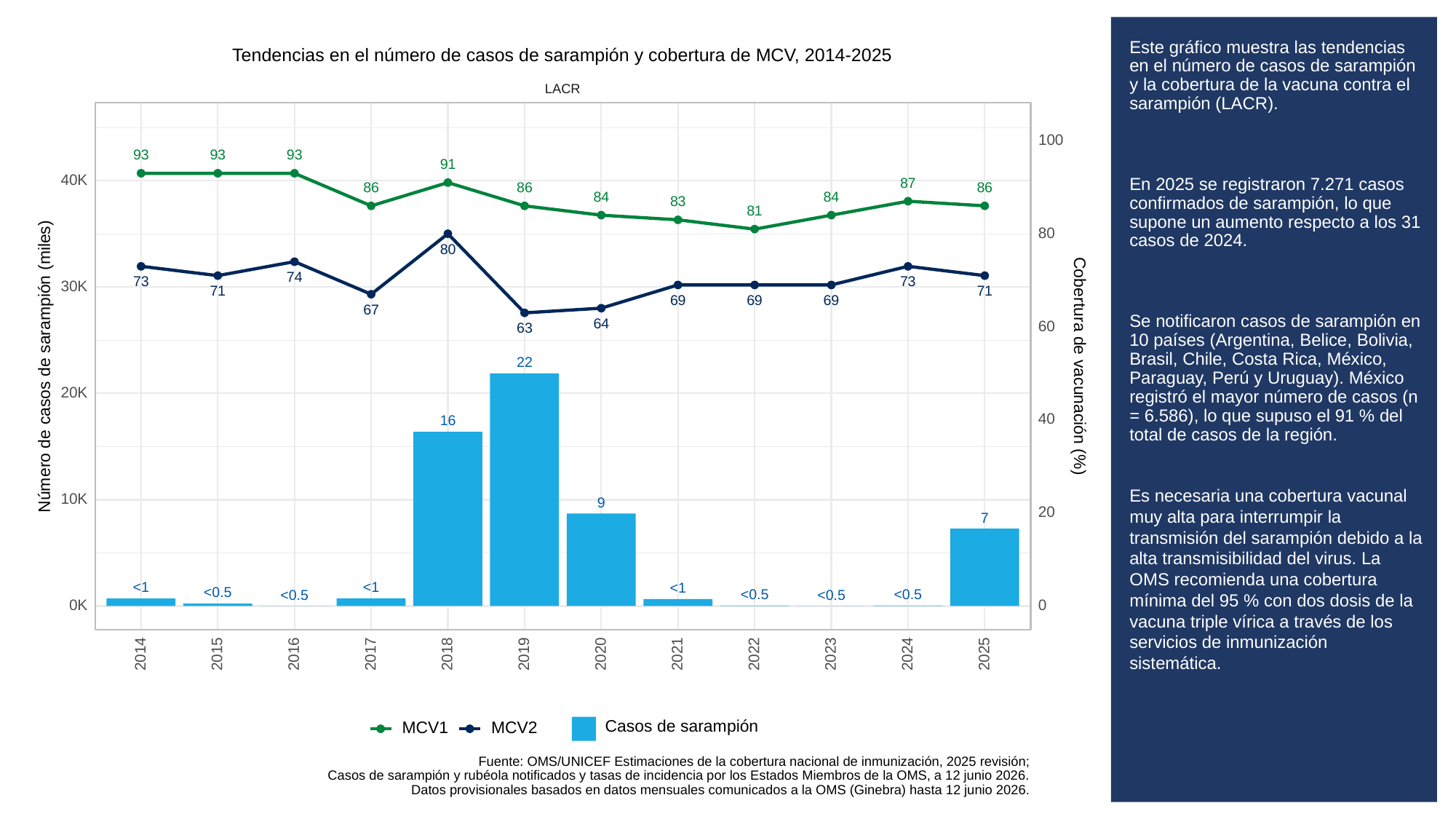

# Este gráfico muestra las tendencias en el número de casos de sarampión y la cobertura de la vacuna contra el sarampión (LACR).

En 2025 se registraron 7.271 casos confirmados de sarampión, lo que supone un aumento respecto a los 31 casos de 2024.

Se notificaron casos de sarampión en 10 países (Argentina, Belice, Bolivia, Brasil, Chile, Costa Rica, México, Paraguay, Perú y Uruguay). México registró el mayor número de casos (n = 6.586), lo que supuso el 91 % del total de casos de la región.

Es necesaria una cobertura vacunal muy alta para interrumpir la transmisión del sarampión debido a la alta transmisibilidad del virus. La OMS recomienda una cobertura mínima del 95 % con dos dosis de la vacuna triple vírica a través de los servicios de inmunización sistemática.

Tendencias en el número de casos de sarampión y cobertura de MCV, 2014-2025
LACR

100
93
93
93
91

40K
87

86
86
86
84
84
83

81

80

80

74
73
73

30K
71
71

69
69
69

67

64
60
63

22
Número de casos de sarampión (miles)
Cobertura de vacunación (%)

20K

40
16

10K
9

20
7

<1
<1
<1
<0.5
<0.5
<0.5
<0.5
<0.5

0K
0

2023
2014
2015
2016
2017
2018
2019
2020
2021
2022
2024
2025

Casos de sarampión
MCV1
MCV2

Fuente: OMS/UNICEF Estimaciones de la cobertura nacional de inmunización, 2025 revisión;
Casos de sarampión y rubéola notificados y tasas de incidencia por los Estados Miembros de la OMS, a 12 junio 2026.
Datos provisionales basados en datos mensuales comunicados a la OMS (Ginebra) hasta 12 junio 2026.